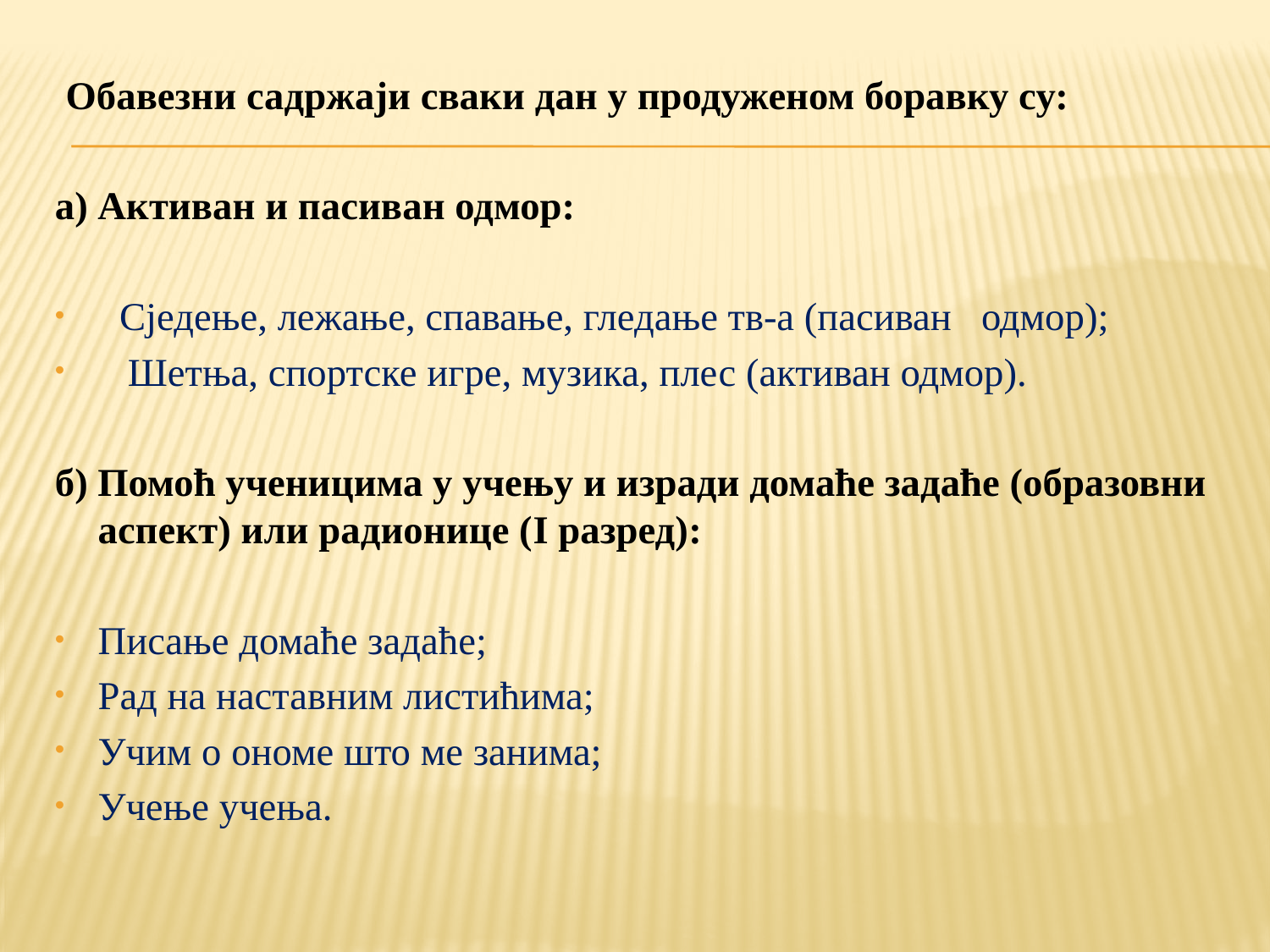

#
 Обавезни садржаји сваки дан у продуженом боравку су:

а) Активан и пасиван одмор:

Сједење, лежање, спавање, гледање тв-а (пасиван   одмор);
   Шетња, спортске игре, музика, плес (активан одмор).

б) Помоћ ученицима у учењу и изради домаће задаће (образовни аспект) или радионице (I разред):

Писање домаће задаће;
Рад на наставним листићима;
Учим о ономе што ме занима;
Учење учења.